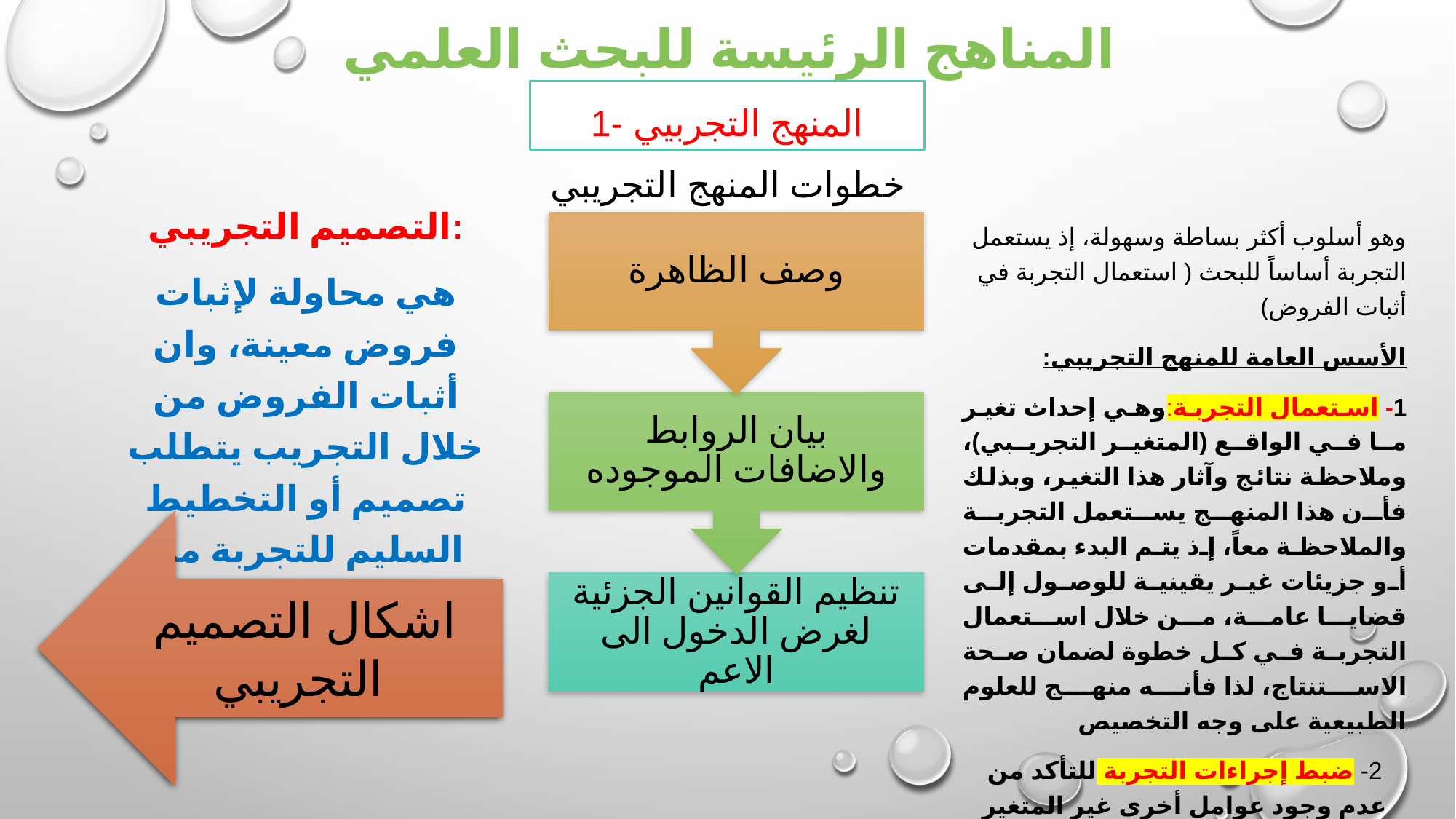

# المناهج الرئيسة للبحث العلمي
1- المنهج التجربيي
خطوات المنهج التجريبي
التصميم التجريبي:
هي محاولة لإثبات فروض معينة، وان أثبات الفروض من خلال التجريب يتطلب تصميم أو التخطيط السليم للتجربة من خلال إجراءات متكاملة لعملية التجريب
تنظيم القوانين الجزئية لغرض الدخول الى الاعم
بيان الروابط والاضافات الموجوده
وصف الظاهرة
وهو أسلوب أكثر بساطة وسهولة، إذ يستعمل التجربة أساساً للبحث ( استعمال التجربة في أثبات الفروض)
الأسس العامة للمنهج التجريبي:
1- استعمال التجربة:وهي إحداث تغير ما في الواقع (المتغير التجريبي)، وملاحظة نتائج وآثار هذا التغير، وبذلك فأن هذا المنهج يستعمل التجربة والملاحظة معاً، إذ يتم البدء بمقدمات أو جزيئات غير يقينية للوصول إلى قضايا عامة، من خلال استعمال التجربة في كل خطوة لضمان صحة الاستنتاج، لذا فأنه منهج للعلوم الطبيعية على وجه التخصيص
2- ضبط إجراءات التجربة للتأكد من عدم وجود عوامل أخرى غير المتغير التجريبي قد أثرت في هذا الواقع مثال الشجرة

اشكال التصميم التجريبي